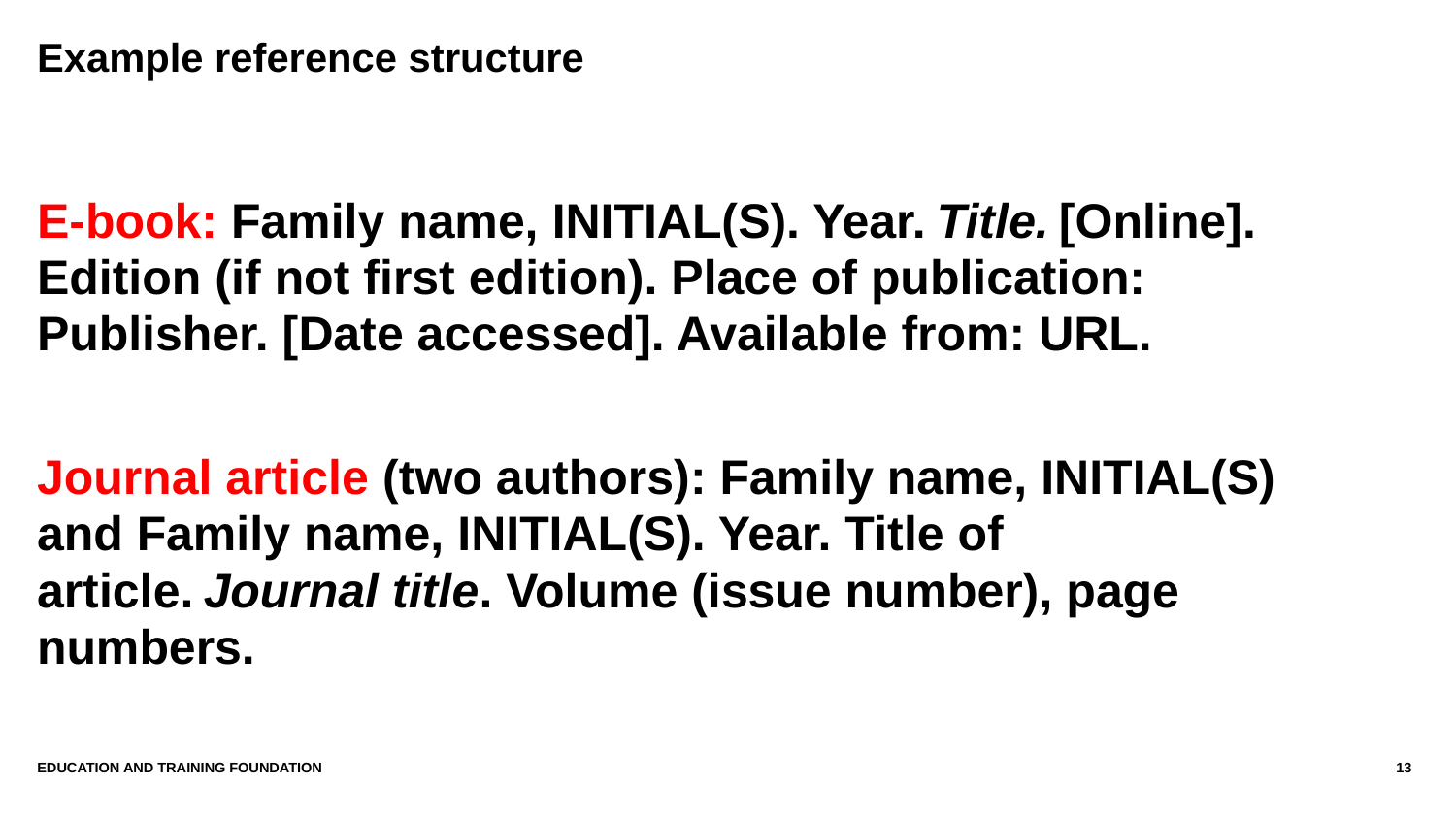

# Example reference structure

E-book: Family name, INITIAL(S). Year. Title. [Online]. Edition (if not first edition). Place of publication: Publisher. [Date accessed]. Available from: URL.

Journal article (two authors): Family name, INITIAL(S) and Family name, INITIAL(S). Year. Title of article. Journal title. Volume (issue number), page numbers.

Education AND Training Foundation
13